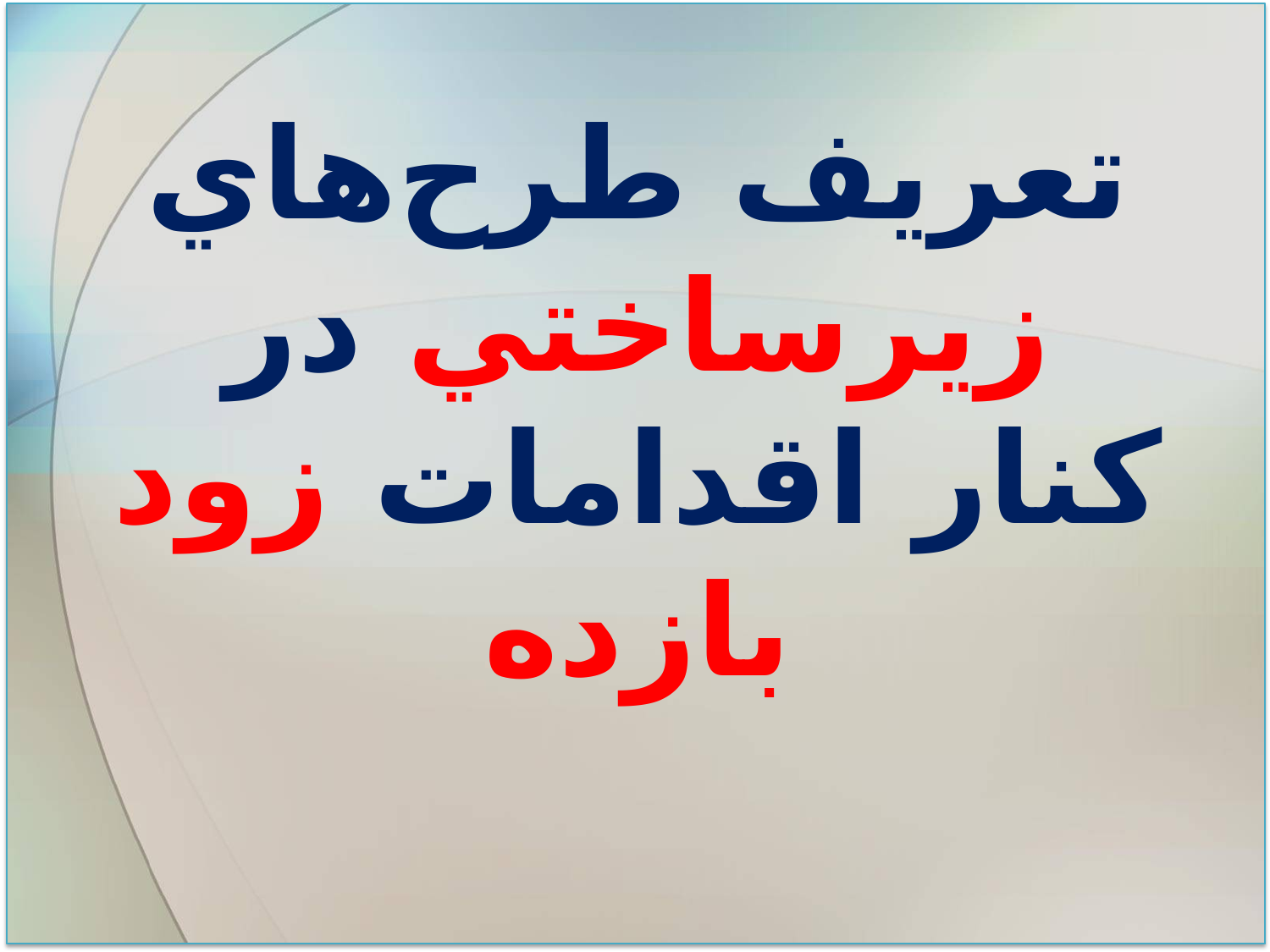

# تعريف طرح‌هاي زيرساختي در كنار اقدامات زود بازده